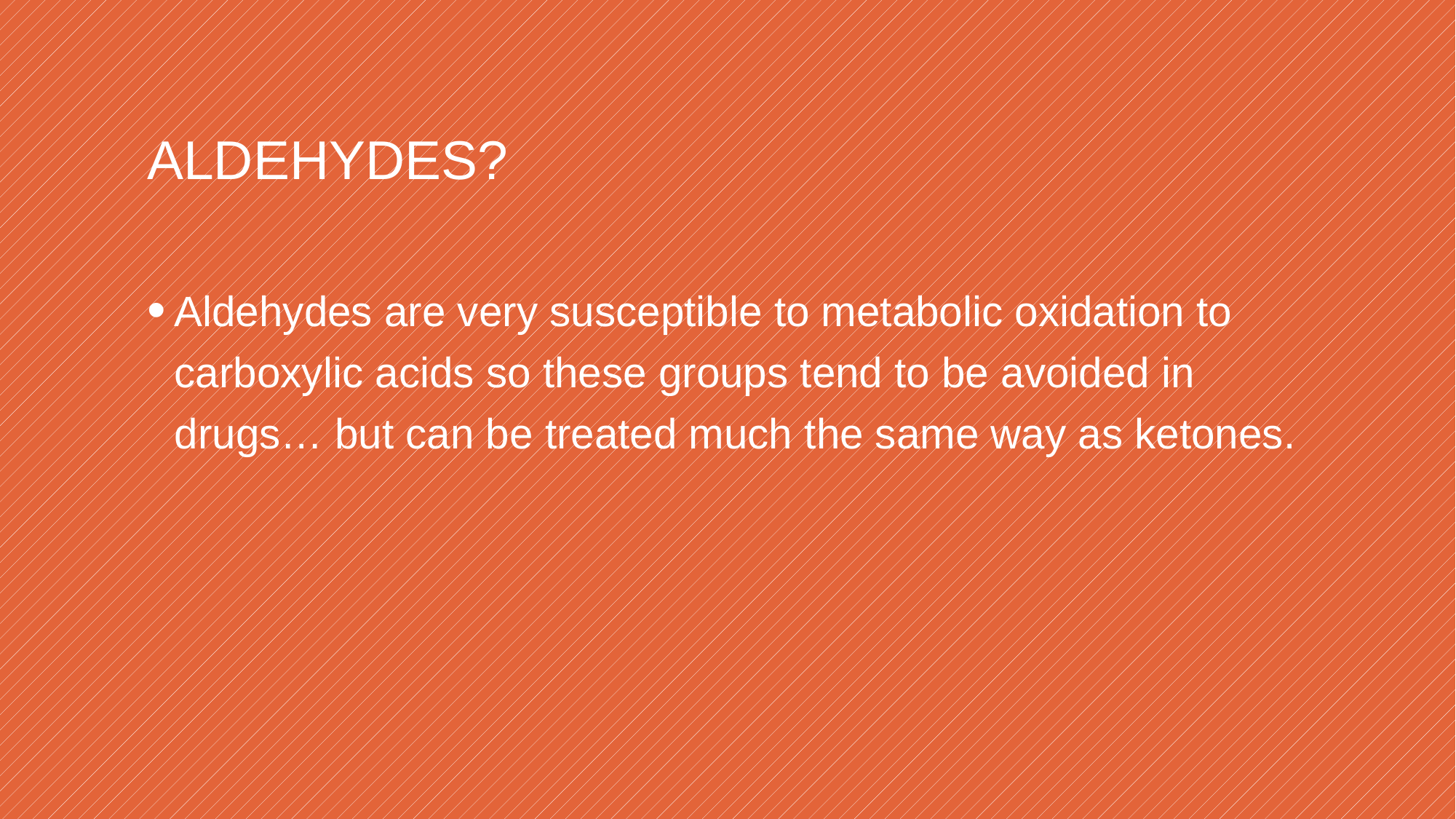

# Aldehydes?
Aldehydes are very susceptible to metabolic oxidation to carboxylic acids so these groups tend to be avoided in drugs… but can be treated much the same way as ketones.